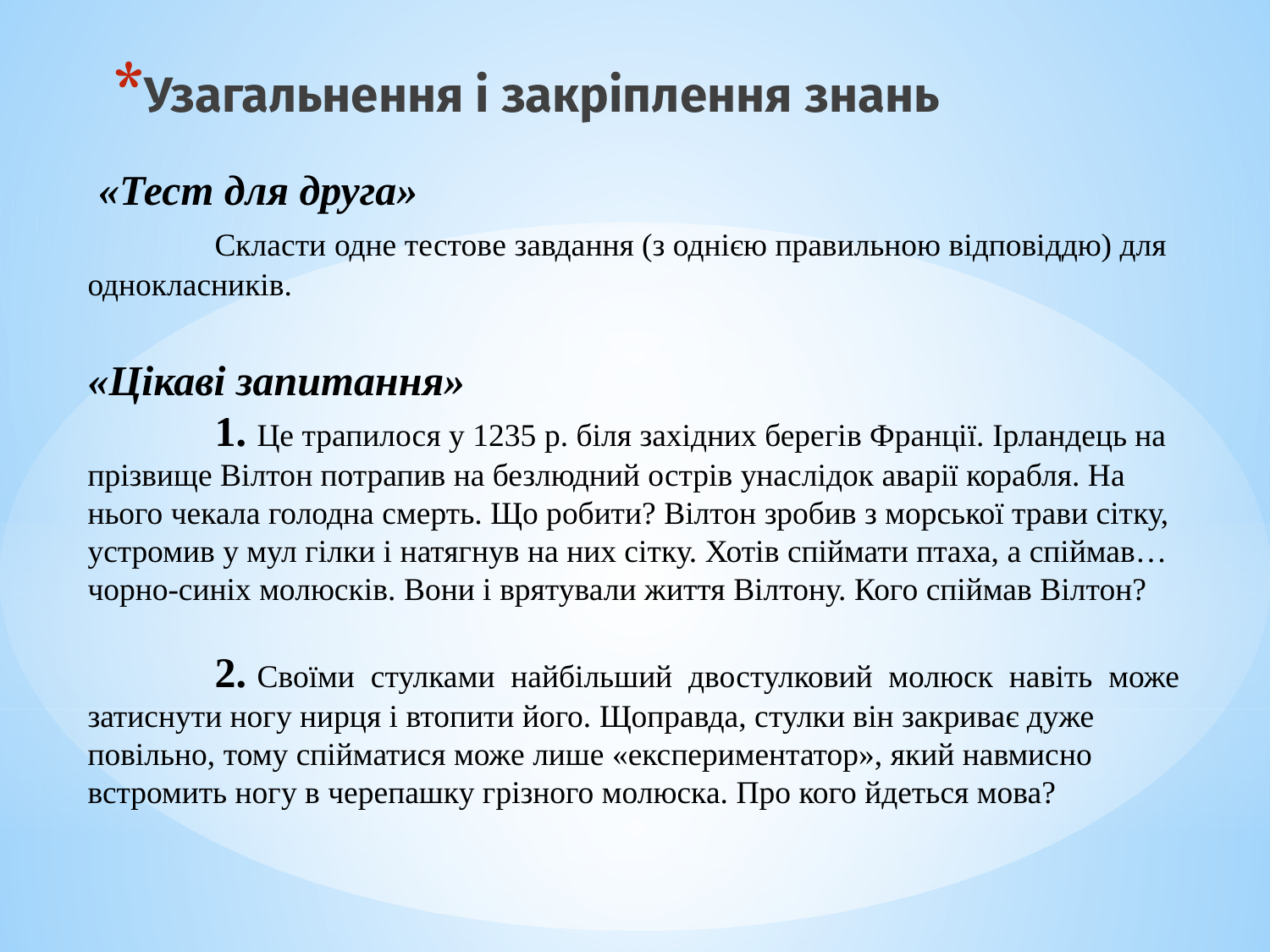

Узагальнення і закріплення знань
# «Тест для друга» Скласти одне тестове завдання (з однією правильною відповіддю) для однокласників. «Цікаві запитання» 1. Це трапилося у 1235 р. біля західних берегів Франції. Ірландець на прізвище Вілтон потрапив на безлюдний острів унаслідок аварії корабля. На нього чекала голодна смерть. Що робити? Вілтон зробив з морської трави сітку, устромив у мул гілки і натягнув на них сітку. Хотів спіймати птаха, а спіймав… чорно-синіх молюсків. Вони і врятували життя Вілтону. Кого спіймав Вілтон? 2. Своїми  стулками  найбільший  двостулковий  молюск  навіть  може затиснути ногу нирця і втопити його. Щоправда, стулки він закриває дуже повільно, тому спійматися може лише «експериментатор», який навмисно встромить ногу в черепашку грізного молюска. Про кого йдеться мова?